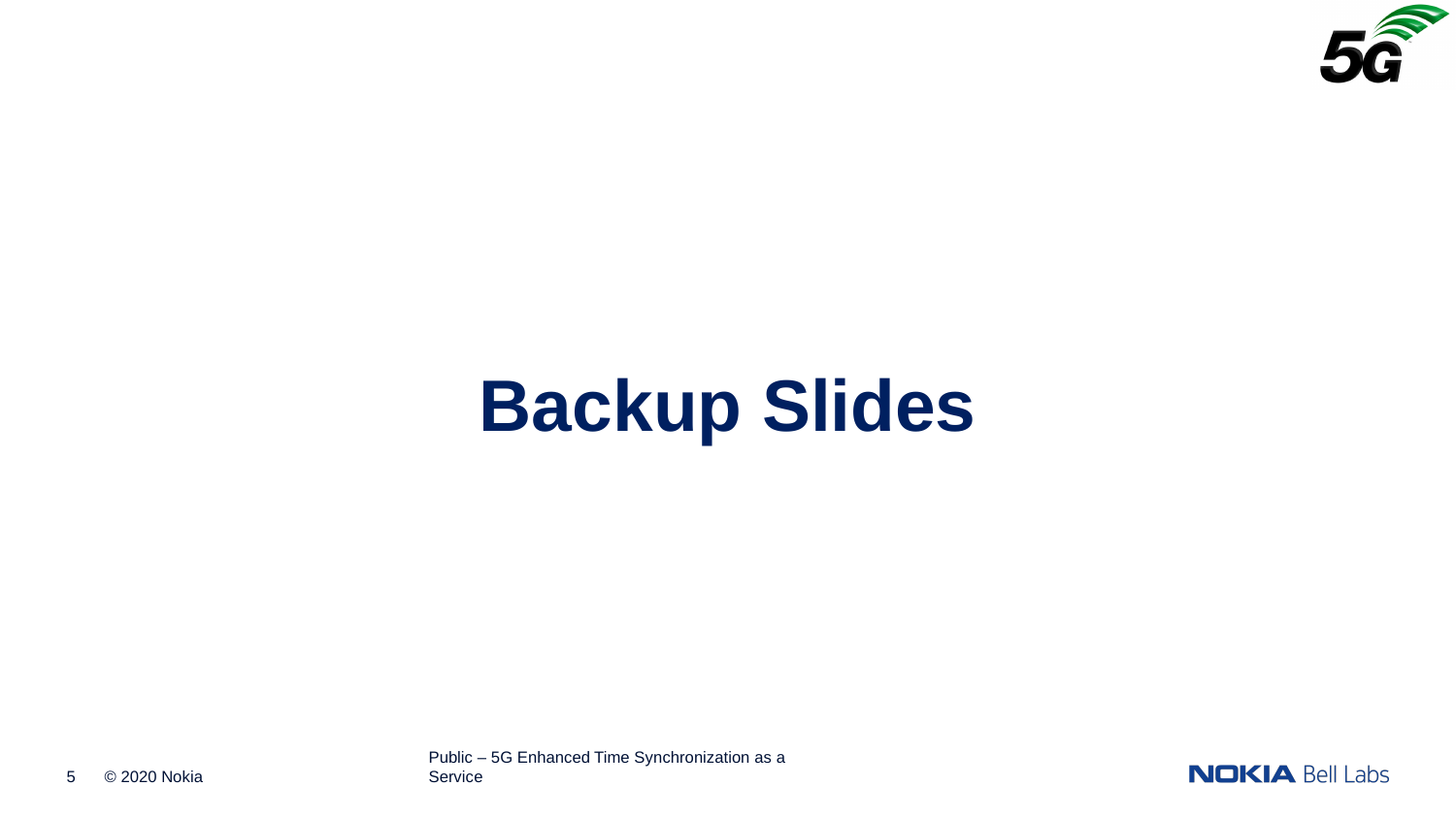

Backup Slides
Public – 5G Enhanced Time Synchronization as a Service